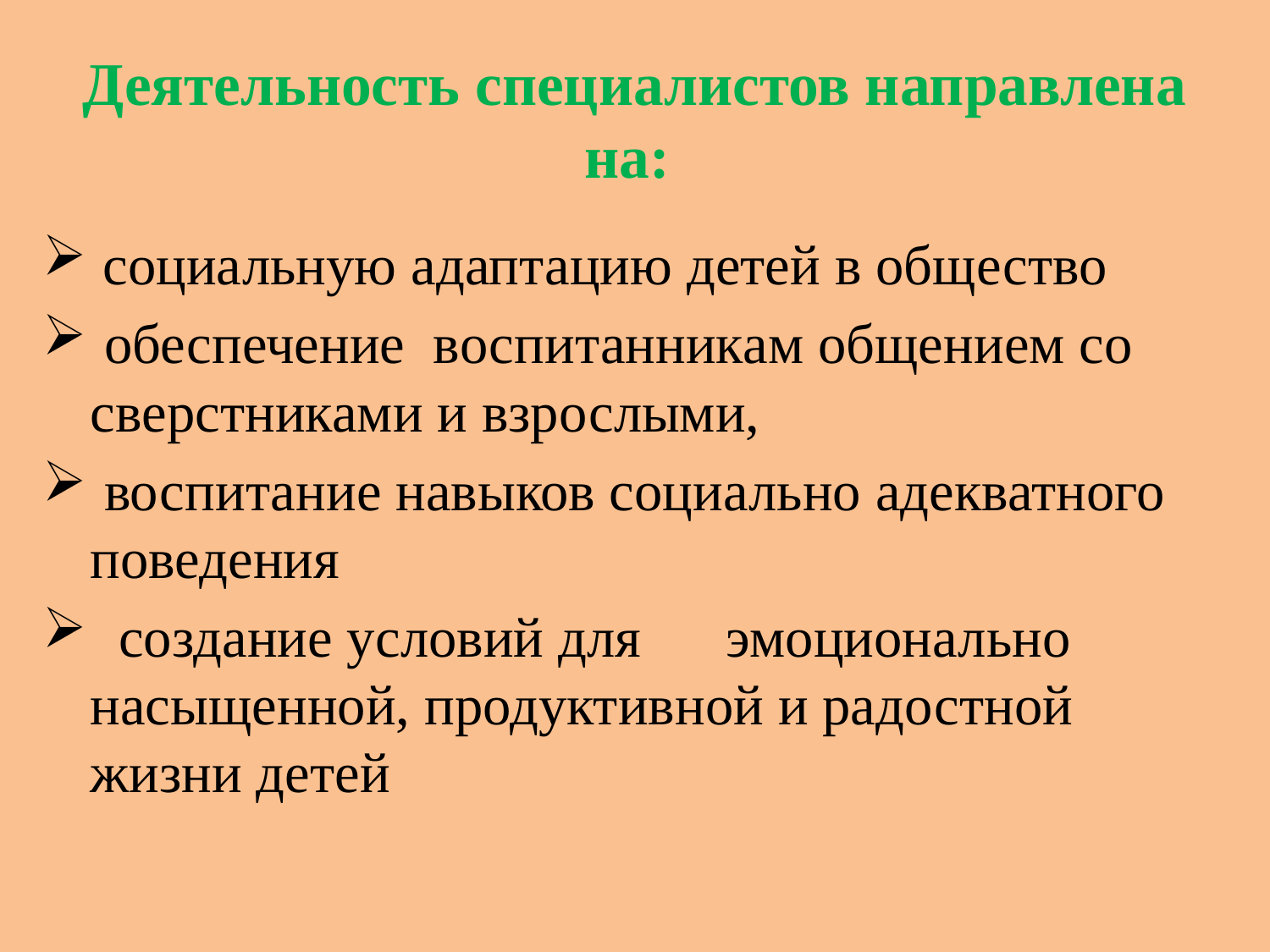

# Деятельность специалистов направлена на:
 социальную адаптацию детей в общество
 обеспечение  воспитанникам общением со сверстниками и взрослыми,
 воспитание навыков социально адекватного поведения
  создание условий для      эмоционально насыщенной, продуктивной и радостной жизни детей